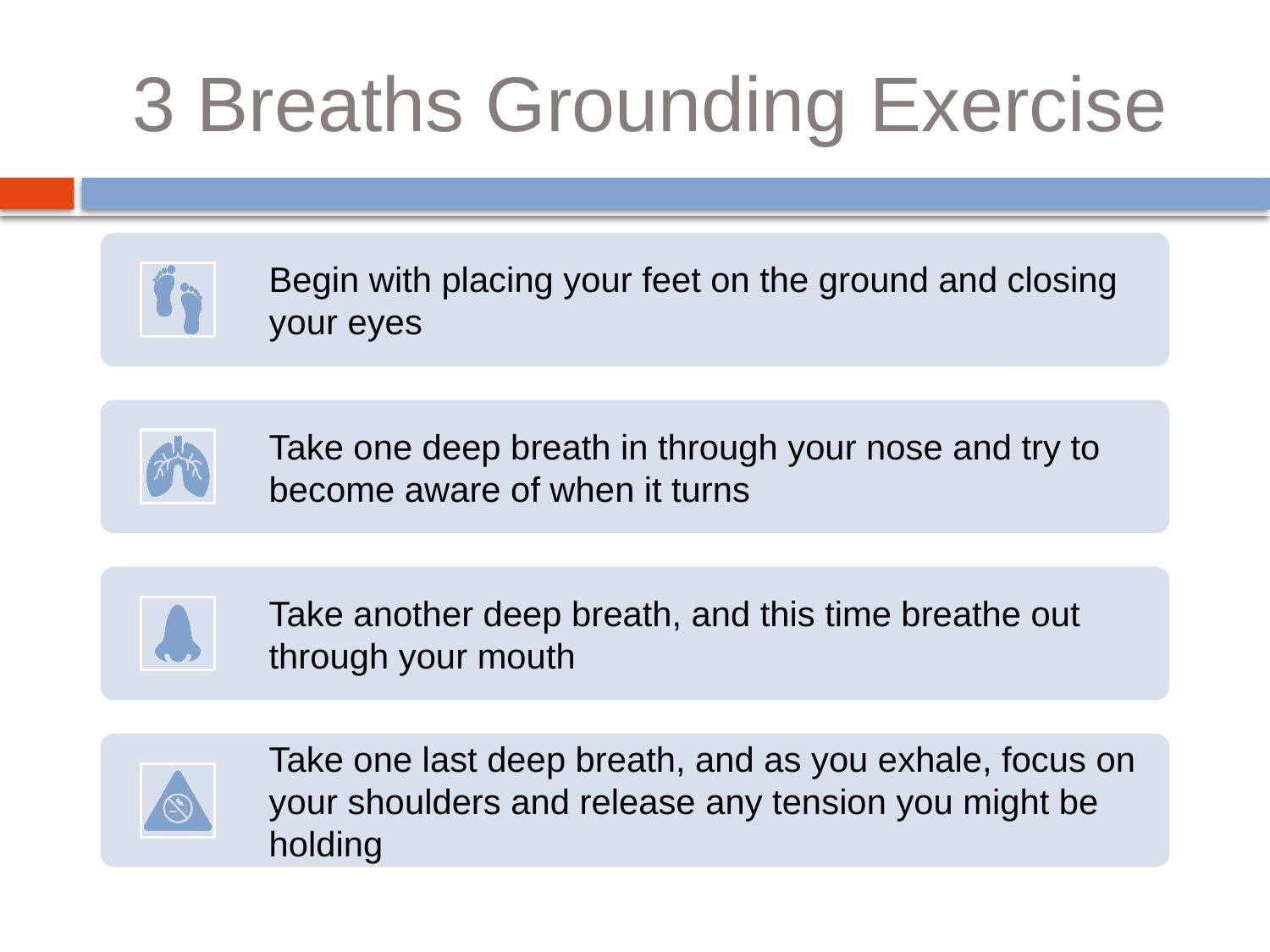

# 3 Breaths Grounding Exercise
Begin with placing your feet on the ground and closing your eyes
Take one deep breath in through your nose and try to become aware of when it turns
Take another deep breath, and this time breathe out through your mouth
Take one last deep breath, and as you exhale, focus on your shoulders and release any tension you might be holding